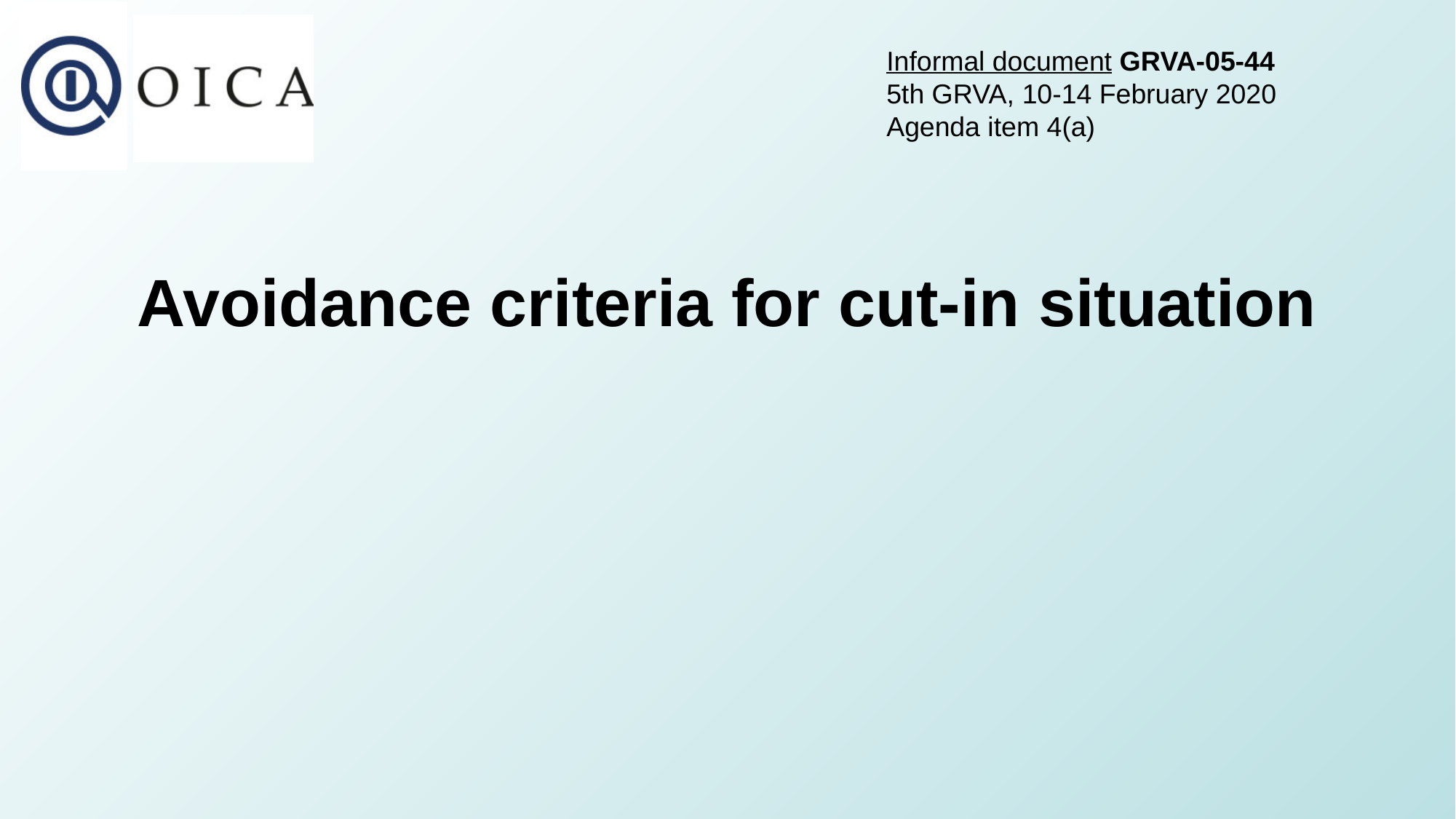

Informal document GRVA-05-44
5th GRVA, 10-14 February 2020
Agenda item 4(a)
# Avoidance criteria for cut-in situation